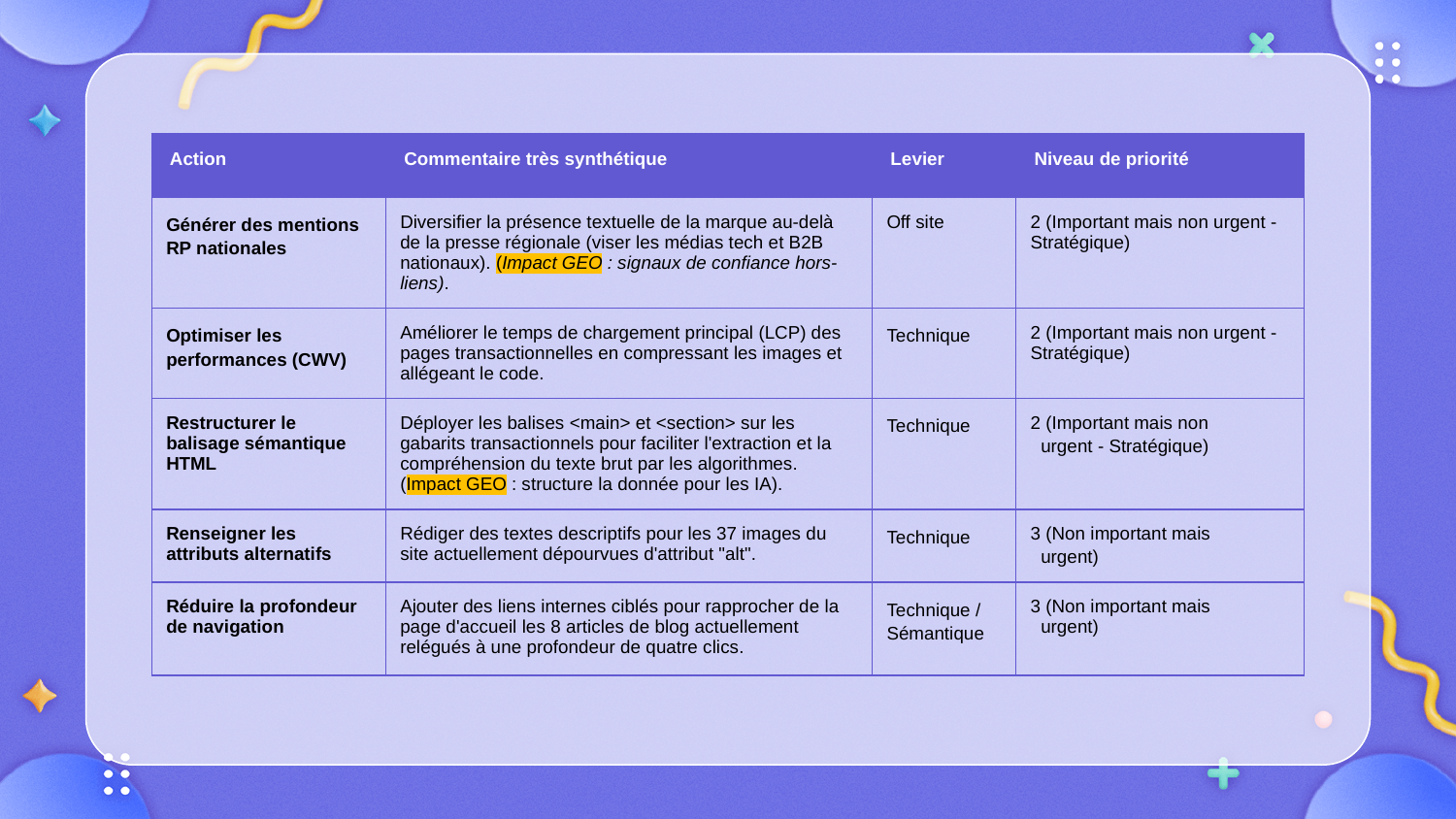

| Action | Commentaire très synthétique | Levier | Niveau de priorité |
| --- | --- | --- | --- |
| Générer des mentions RP nationales | Diversifier la présence textuelle de la marque au-delà de la presse régionale (viser les médias tech et B2B nationaux). (Impact GEO : signaux de confiance hors-liens). | Off site | 2 (Important mais non urgent - Stratégique) |
| Optimiser les performances (CWV) | Améliorer le temps de chargement principal (LCP) des pages transactionnelles en compressant les images et allégeant le code. | Technique | 2 (Important mais non urgent - Stratégique) |
| Restructurer le balisage sémantique HTML | Déployer les balises <main> et <section> sur les gabarits transactionnels pour faciliter l'extraction et la compréhension du texte brut par les algorithmes. (Impact GEO : structure la donnée pour les IA). | Technique | 2 (Important mais non urgent - Stratégique) |
| Renseigner les attributs alternatifs | Rédiger des textes descriptifs pour les 37 images du site actuellement dépourvues d'attribut "alt". | Technique | 3 (Non important mais urgent) |
| Réduire la profondeur de navigation | Ajouter des liens internes ciblés pour rapprocher de la page d'accueil les 8 articles de blog actuellement relégués à une profondeur de quatre clics. | Technique / Sémantique | 3 (Non important mais urgent) |